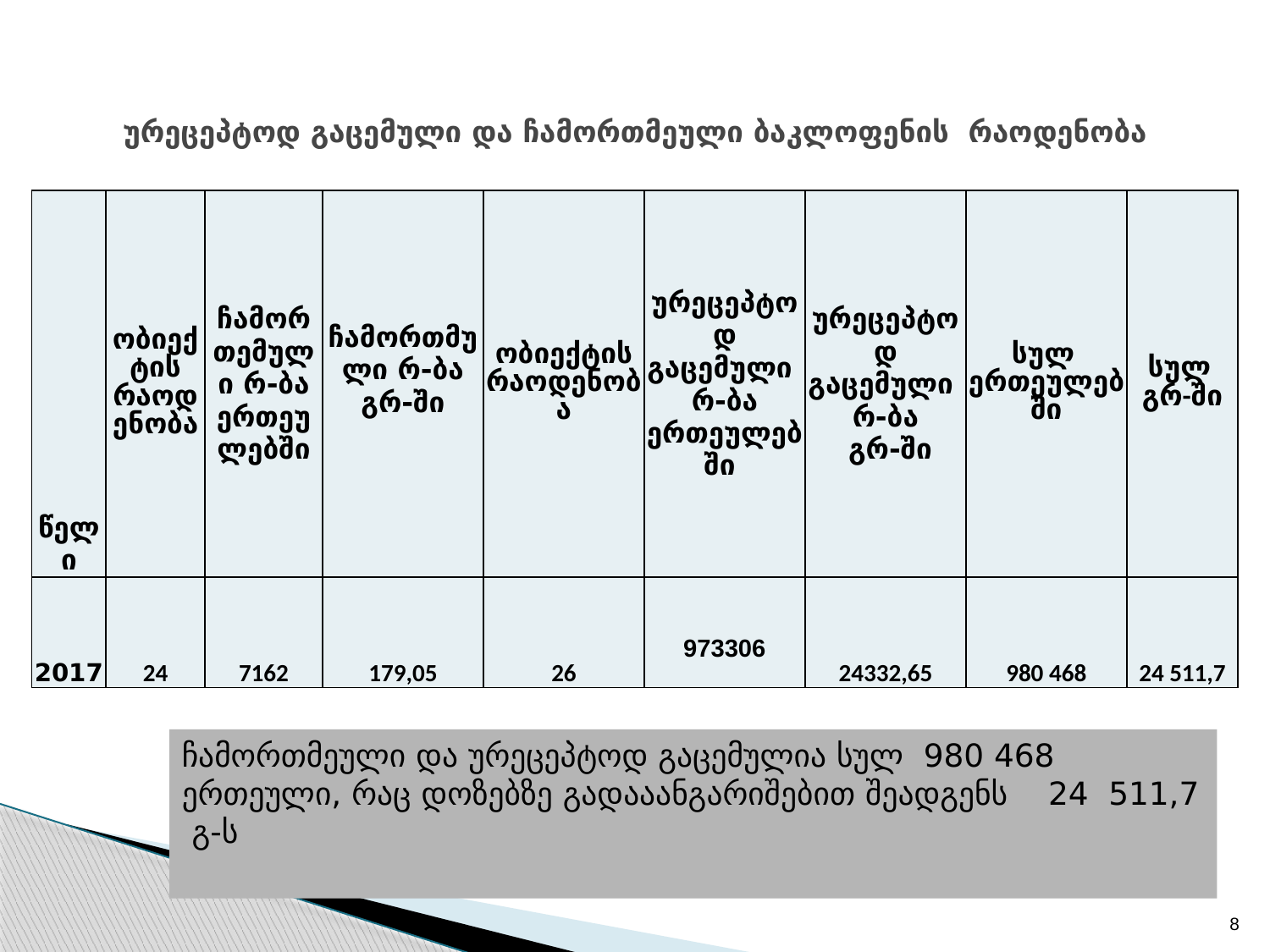

# ურეცეპტოდ გაცემული და ჩამორთმეული ბაკლოფენის  რაოდენობა
| წელი | ობიექტის რაოდენობა | ჩამორთემული რ-ბა ერთეულებში | ჩამორთმული რ-ბა გრ-ში | ობიექტის რაოდენობა | ურეცეპტოდ გაცემული რ-ბა ერთეულებში | ურეცეპტოდ გაცემული რ-ბა გრ-ში | სულ ერთეულებში | სულ გრ-ში |
| --- | --- | --- | --- | --- | --- | --- | --- | --- |
| 2017 | 24 | 7162 | 179,05 | 26 | 973306 | 24332,65 | 980 468 | 24 511,7 |
ჩამორთმეული და ურეცეპტოდ გაცემულია სულ  980 468 ერთეული, რაც დოზებზე გადააანგარიშებით შეადგენს    24  511,7  გ-ს

8